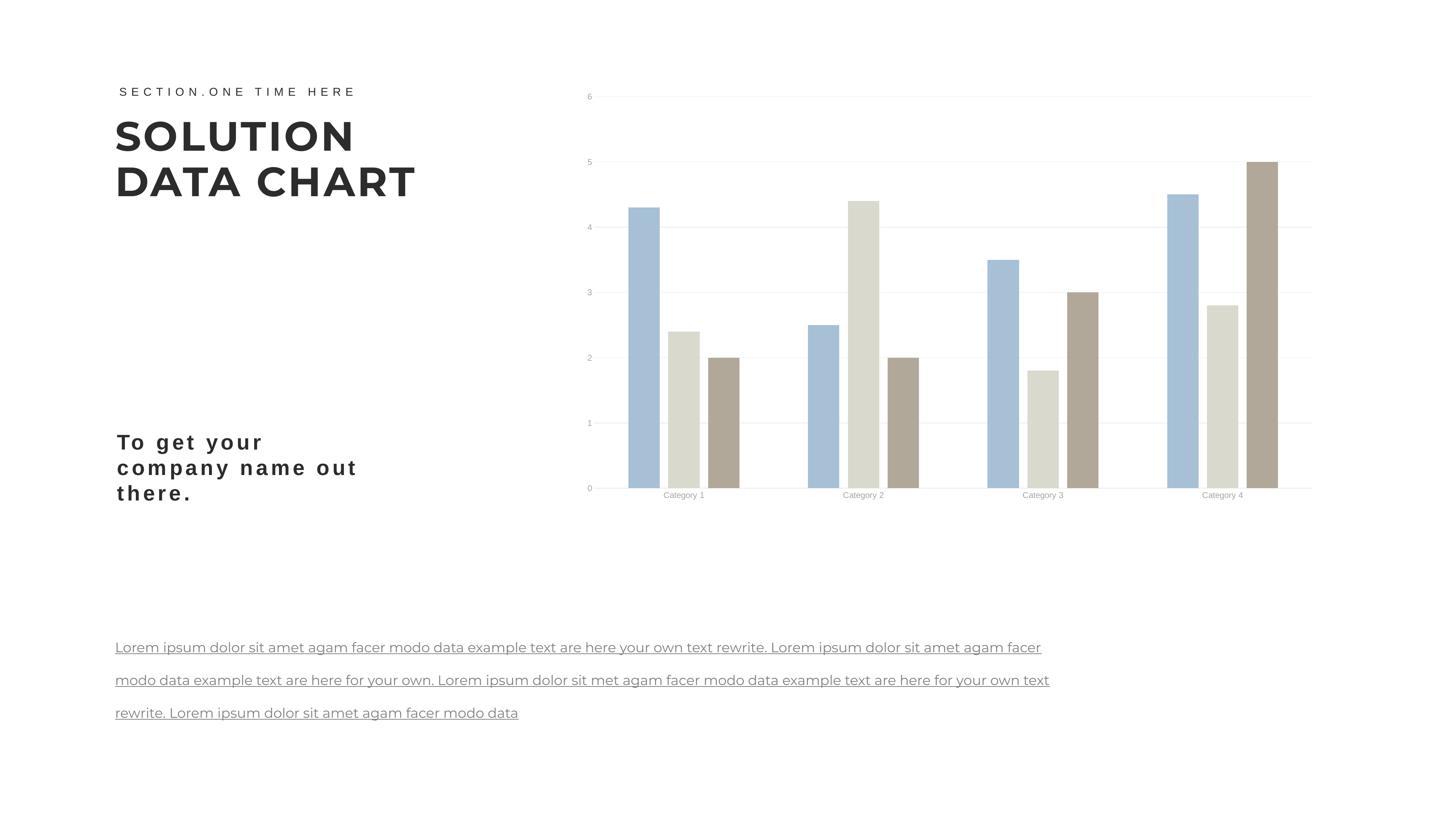

SECTION.ONE TIME HERE
SOLUTION
DATA CHART

### Chart

| Category | Series 1 | Series 2 | Series 3 |
|---|---|---|---|
| Category 1 | 4.3 | 2.4 | 2.0 |
| Category 2 | 2.5 | 4.4 | 2.0 |
| Category 3 | 3.5 | 1.8 | 3.0 |
| Category 4 | 4.5 | 2.8 | 5.0 |
To get your company name out there.
Lorem ipsum dolor sit amet agam facer modo data example text are here your own text rewrite. Lorem ipsum dolor sit amet agam facer modo data example text are here for your own. Lorem ipsum dolor sit met agam facer modo data example text are here for your own text rewrite. Lorem ipsum dolor sit amet agam facer modo data